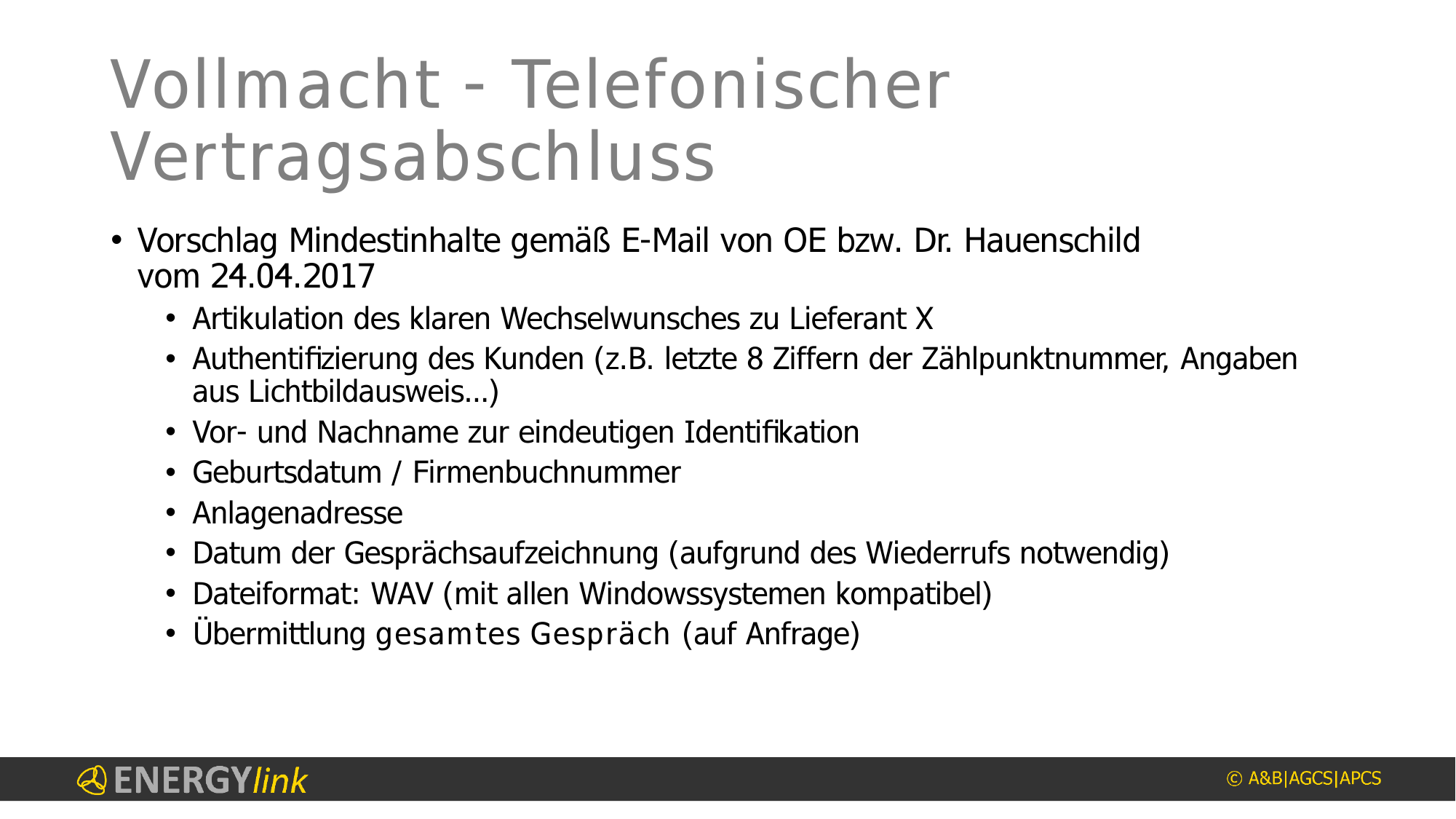

# Vollmacht - Telefonischer Vertragsabschluss
Vorschlag Mindestinhalte gemäß E-Mail von OE bzw. Dr. Hauenschild
vom 24.04.2017
Artikulation des klaren Wechselwunsches zu Lieferant X
Authentifizierung des Kunden (z.B. letzte 8 Ziffern der Zählpunktnummer, Angaben aus Lichtbildausweis…)
Vor- und Nachname zur eindeutigen Identifikation
Geburtsdatum / Firmenbuchnummer
Anlagenadresse
Datum der Gesprächsaufzeichnung (aufgrund des Wiederrufs notwendig)
Dateiformat: WAV (mit allen Windowssystemen kompatibel)
Übermittlung gesamtes Gespräch (auf Anfrage)